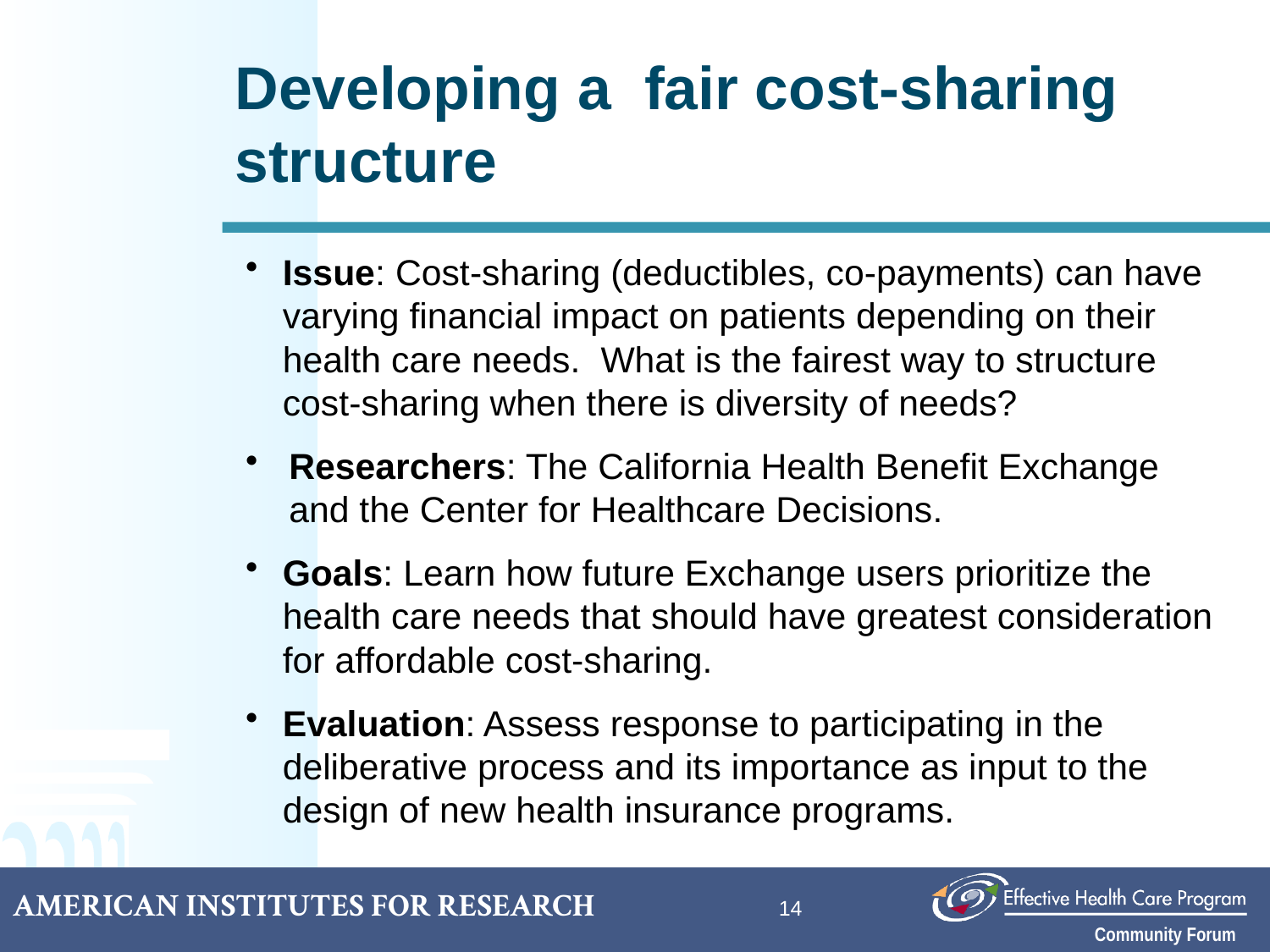

# Developing a  fair cost-sharing structure
Issue: Cost-sharing (deductibles, co-payments) can have varying financial impact on patients depending on their health care needs.  What is the fairest way to structure cost-sharing when there is diversity of needs?
Researchers: The California Health Benefit Exchange and the Center for Healthcare Decisions.
Goals: Learn how future Exchange users prioritize the health care needs that should have greatest consideration for affordable cost-sharing.
Evaluation: Assess response to participating in the deliberative process and its importance as input to the design of new health insurance programs.